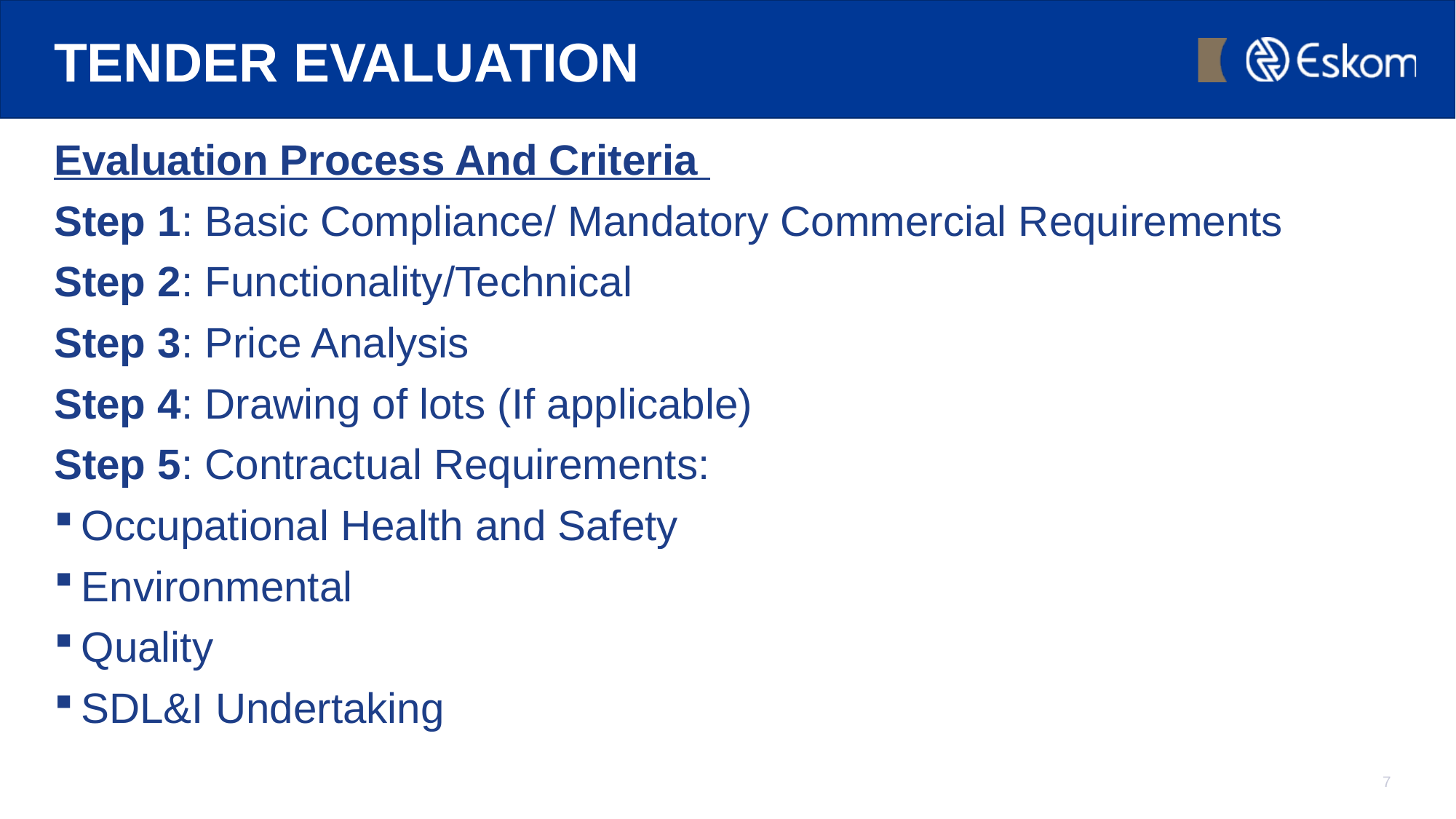

# TENDER EVALUATION
Evaluation Process And Criteria
Step 1: Basic Compliance/ Mandatory Commercial Requirements
Step 2: Functionality/Technical
Step 3: Price Analysis
Step 4: Drawing of lots (If applicable)
Step 5: Contractual Requirements:
Occupational Health and Safety
Environmental
Quality
SDL&I Undertaking
7